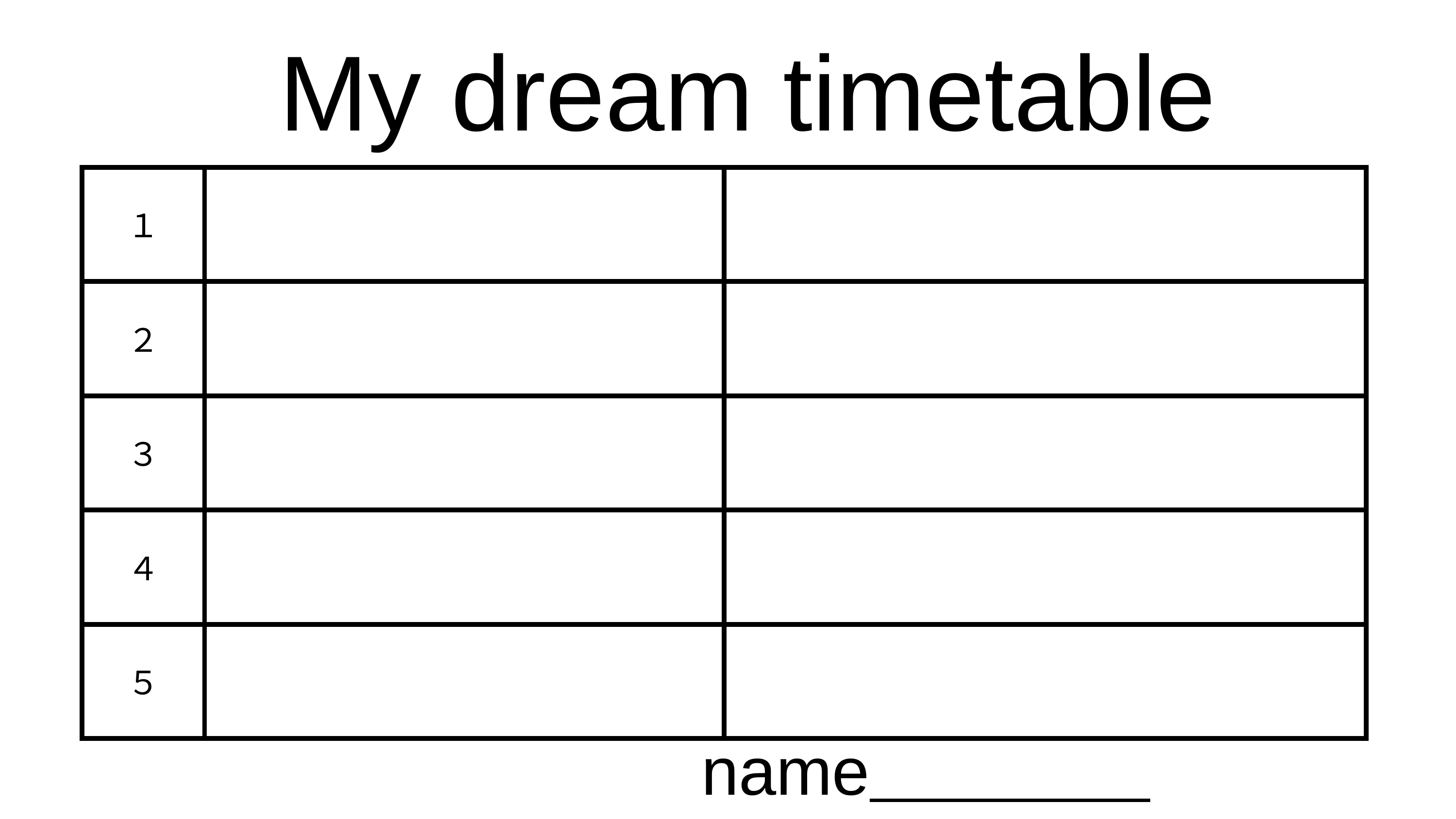

My dream timetable
| １ |  |  |
| --- | --- | --- |
| ２ |  |  |
| ３ |  |  |
| ４ |  |  |
| ５ |  |  |
name